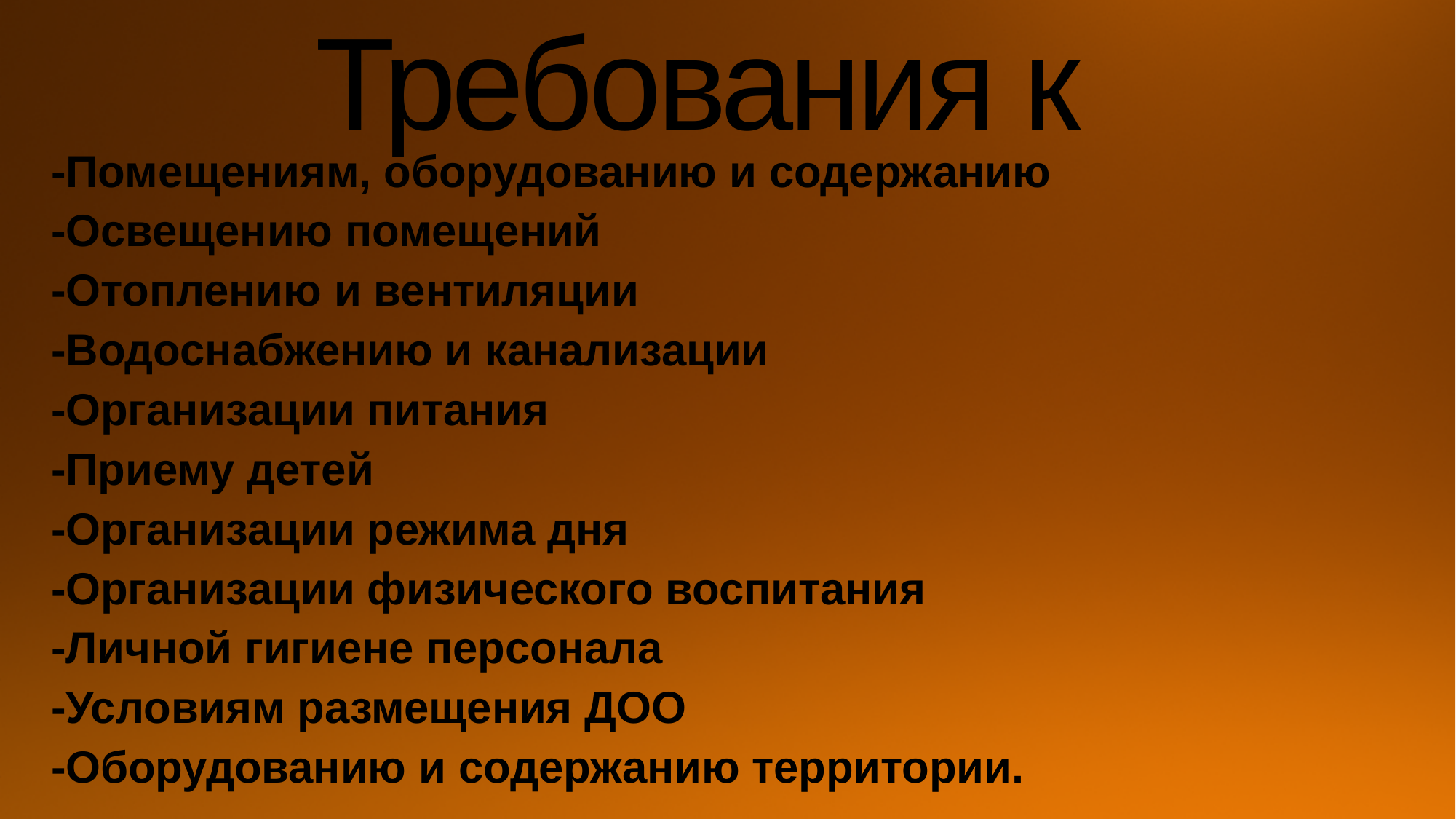

# Требования к
-Помещениям, оборудованию и содержанию
-Освещению помещений
-Отоплению и вентиляции
-Водоснабжению и канализации
-Организации питания
-Приему детей
-Организации режима дня
-Организации физического воспитания
-Личной гигиене персонала
-Условиям размещения ДОО
-Оборудованию и содержанию территории.